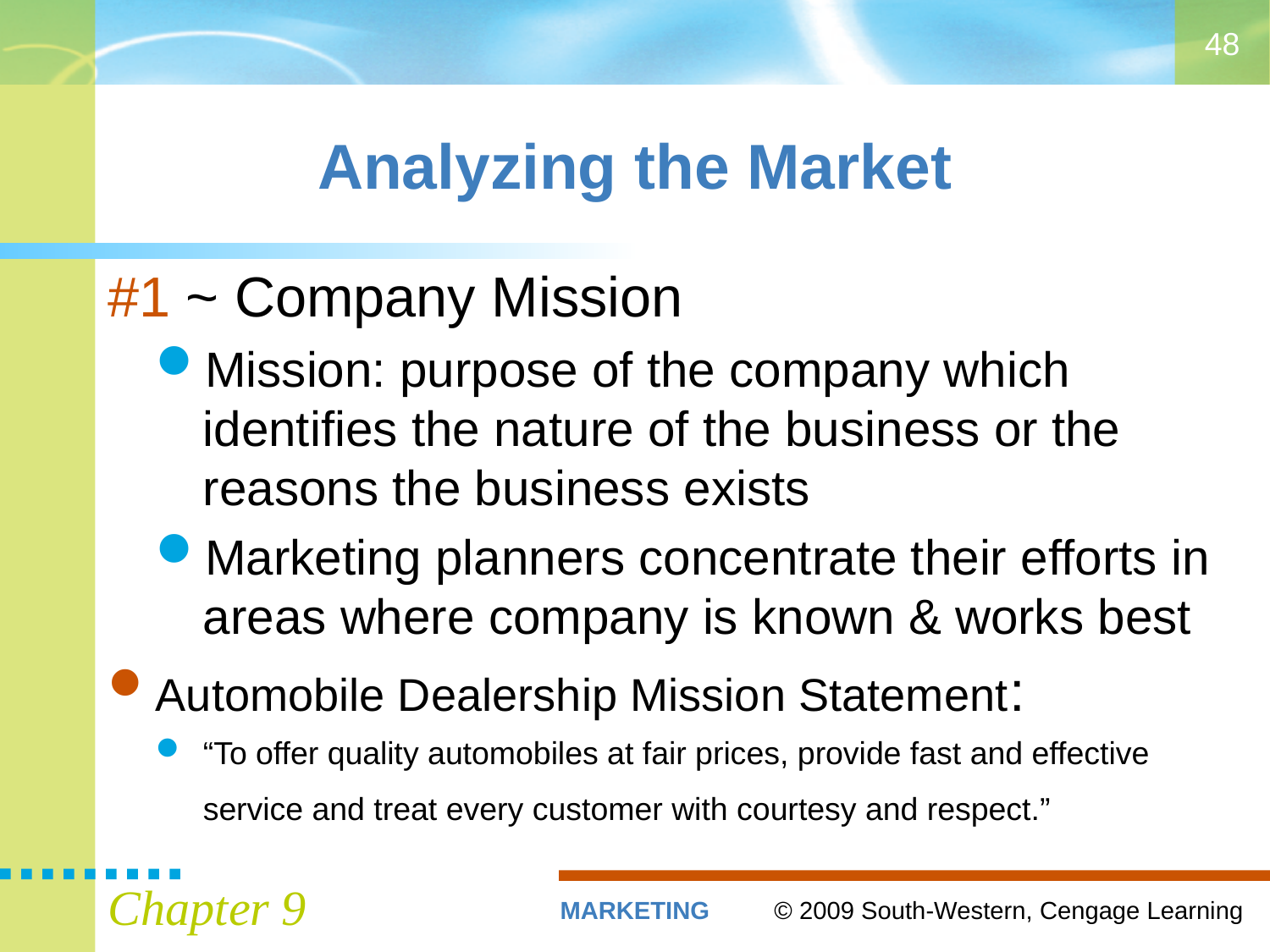

48
# Analyzing the Market
#1 ~ Company Mission
Mission: purpose of the company which identifies the nature of the business or the reasons the business exists
Marketing planners concentrate their efforts in areas where company is known & works best
Automobile Dealership Mission Statement:
“To offer quality automobiles at fair prices, provide fast and effective
service and treat every customer with courtesy and respect.”
Chapter 9